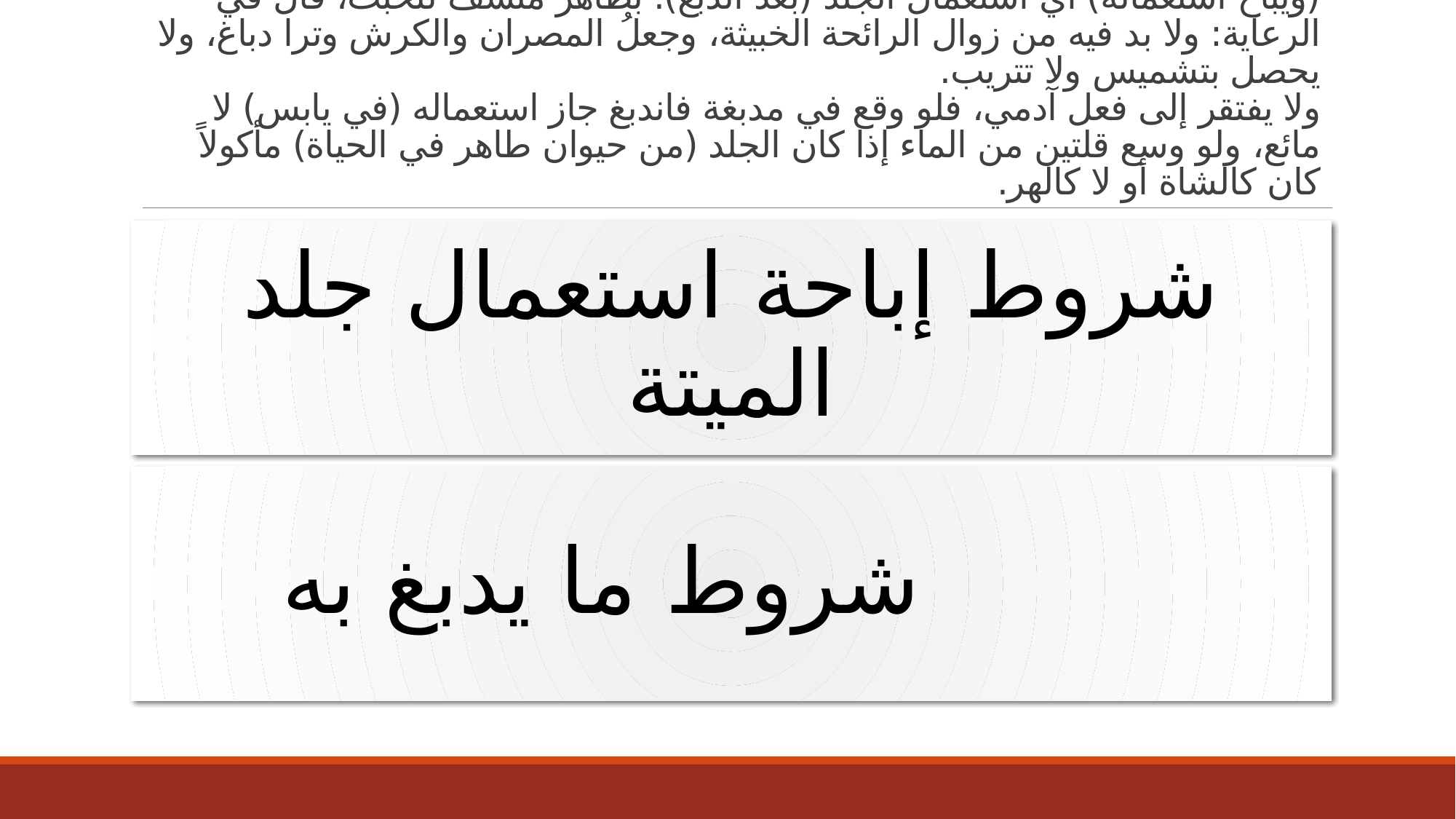

# (ويباح استعماله) أَي استعمال الجلد (بعد الدبغ). بطاهر منشف للخبث، قال في الرعاية: ولا بد فيه من زوال الرائحة الخبيثة، وجعلُ المصران والكرش وترا دباغ، ولا يحصل بتشميس ولا تتريب. ولا يفتقر إلى فعل آدمي، فلو وقع في مدبغة فاندبغ جاز استعماله (في يابس) لا مائع، ولو وسع قلتين من الماء إذا كان الجلد (من حيوان طاهر في الحياة) مأكولاً كان كالشاة أَو لا كالهر.
شروط إباحة استعمال جلد الميتة
شروط ما يدبغ به